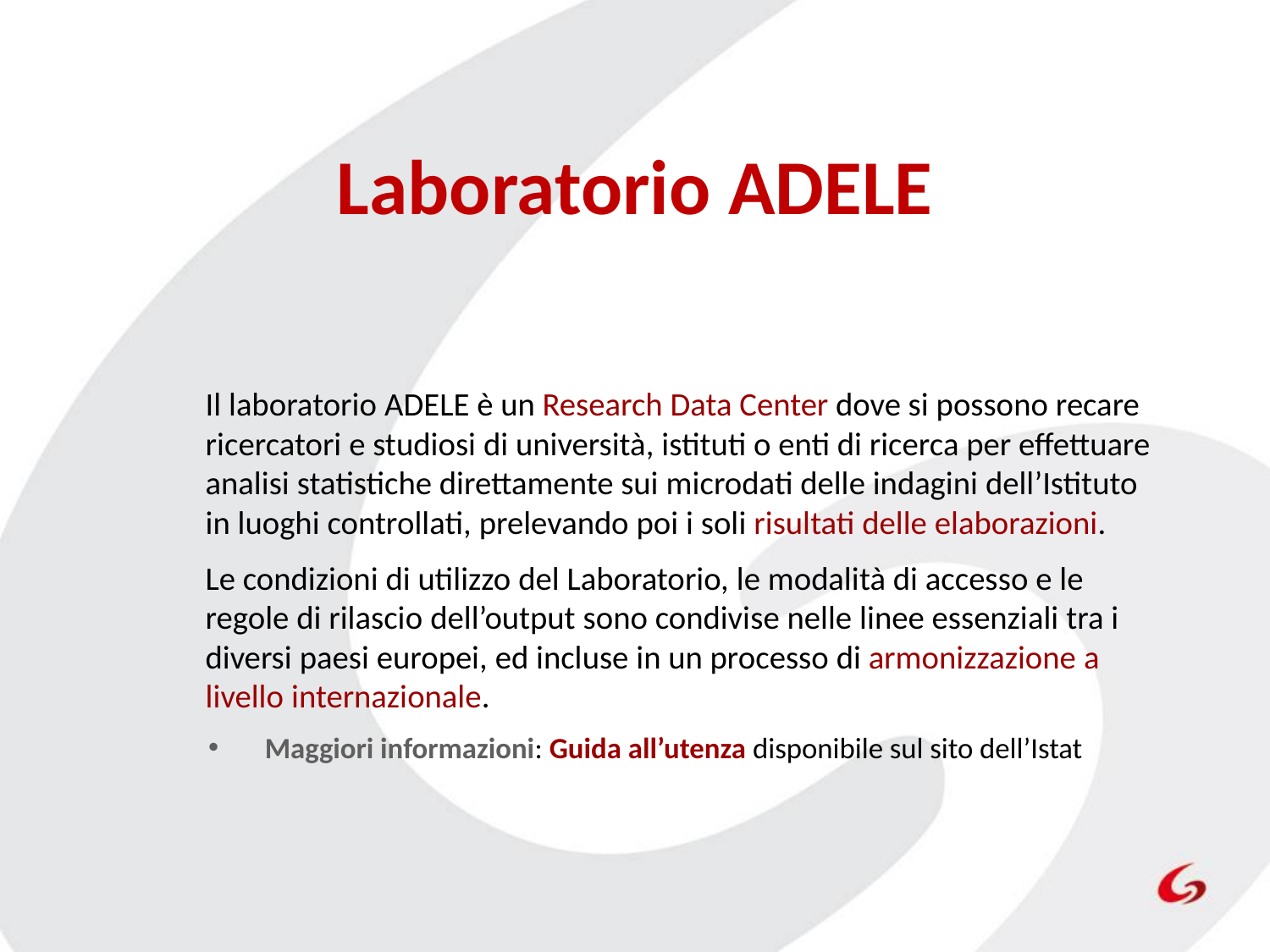

# Laboratorio ADELE
Il laboratorio ADELE è un Research Data Center dove si possono recare ricercatori e studiosi di università, istituti o enti di ricerca per effettuare analisi statistiche direttamente sui microdati delle indagini dell’Istituto in luoghi controllati, prelevando poi i soli risultati delle elaborazioni.
Le condizioni di utilizzo del Laboratorio, le modalità di accesso e le regole di rilascio dell’output sono condivise nelle linee essenziali tra i diversi paesi europei, ed incluse in un processo di armonizzazione a livello internazionale.
Maggiori informazioni: Guida all’utenza disponibile sul sito dell’Istat